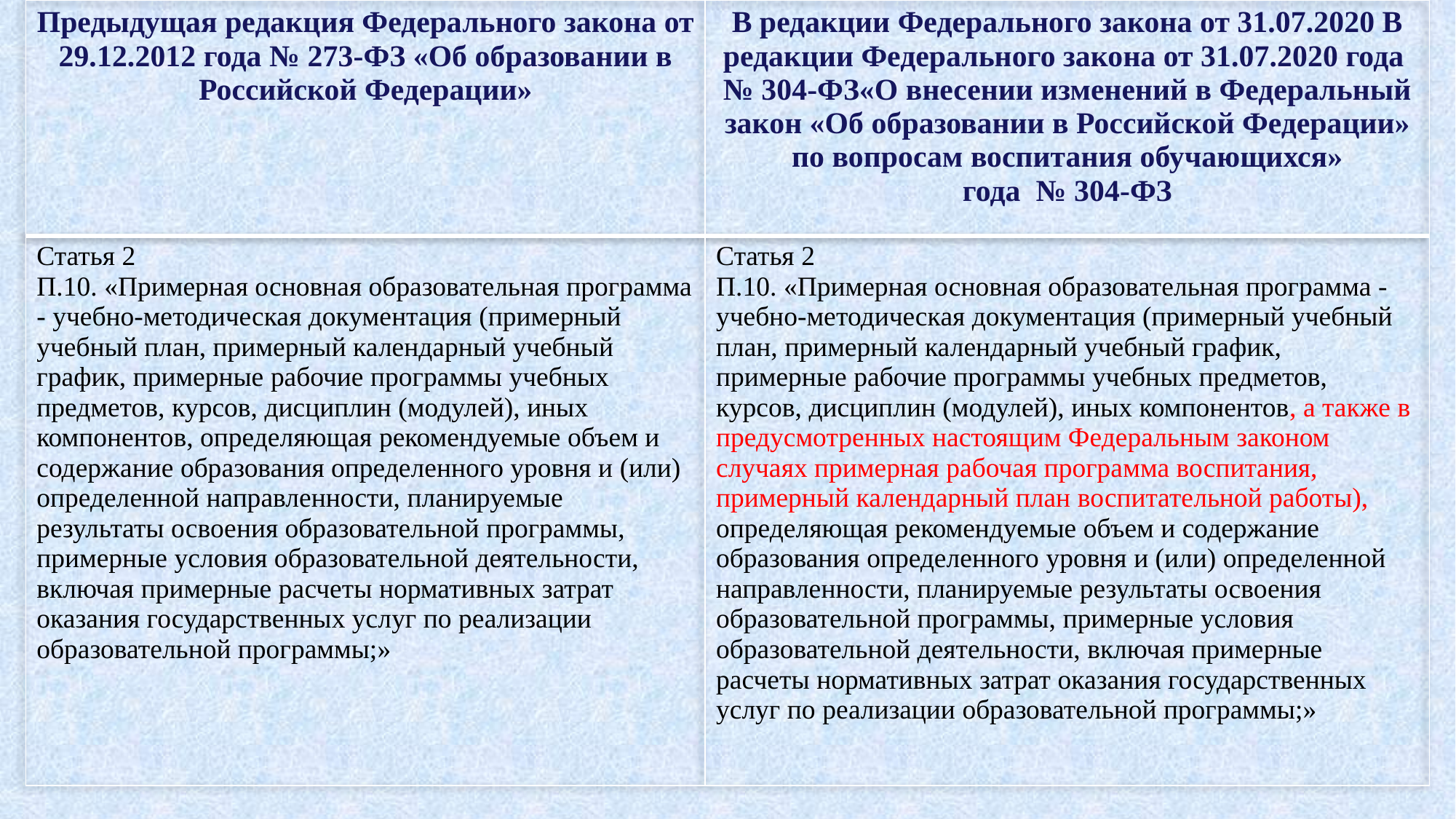

| Предыдущая редакция Федерального закона от 29.12.2012 года № 273-ФЗ «Об образовании в Российской Федерации» | В редакции Федерального закона от 31.07.2020 В редакции Федерального закона от 31.07.2020 года № 304-ФЗ«О внесении изменений в Федеральный закон «Об образовании в Российской Федерации» по вопросам воспитания обучающихся» года № 304-ФЗ |
| --- | --- |
| Статья 2 П.10. «Примерная основная образовательная программа - учебно-методическая документация (примерный учебный план, примерный календарный учебный график, примерные рабочие программы учебных предметов, курсов, дисциплин (модулей), иных компонентов, определяющая рекомендуемые объем и содержание образования определенного уровня и (или) определенной направленности, планируемые результаты освоения образовательной программы, примерные условия образовательной деятельности, включая примерные расчеты нормативных затрат оказания государственных услуг по реализации образовательной программы;» | Статья 2 П.10. «Примерная основная образовательная программа - учебно-методическая документация (примерный учебный план, примерный календарный учебный график, примерные рабочие программы учебных предметов, курсов, дисциплин (модулей), иных компонентов, а также в предусмотренных настоящим Федеральным законом случаях примерная рабочая программа воспитания, примерный календарный план воспитательной работы), определяющая рекомендуемые объем и содержание образования определенного уровня и (или) определенной направленности, планируемые результаты освоения образовательной программы, примерные условия образовательной деятельности, включая примерные расчеты нормативных затрат оказания государственных услуг по реализации образовательной программы;» |
#